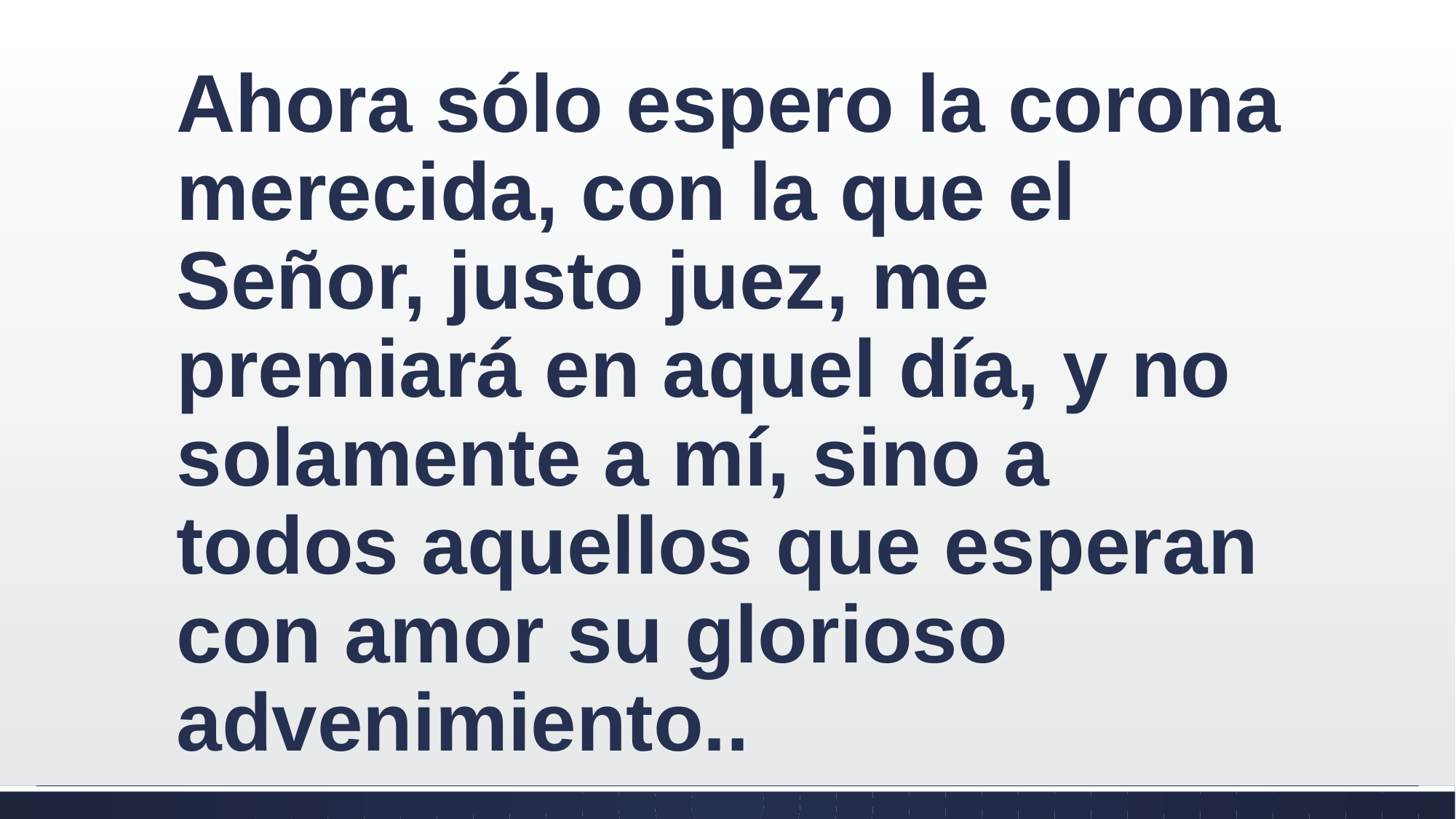

#
Ahora sólo espero la corona merecida, con la que el Señor, justo juez, me premiará en aquel día, y no solamente a mí, sino a todos aquellos que esperan con amor su glorioso advenimiento..